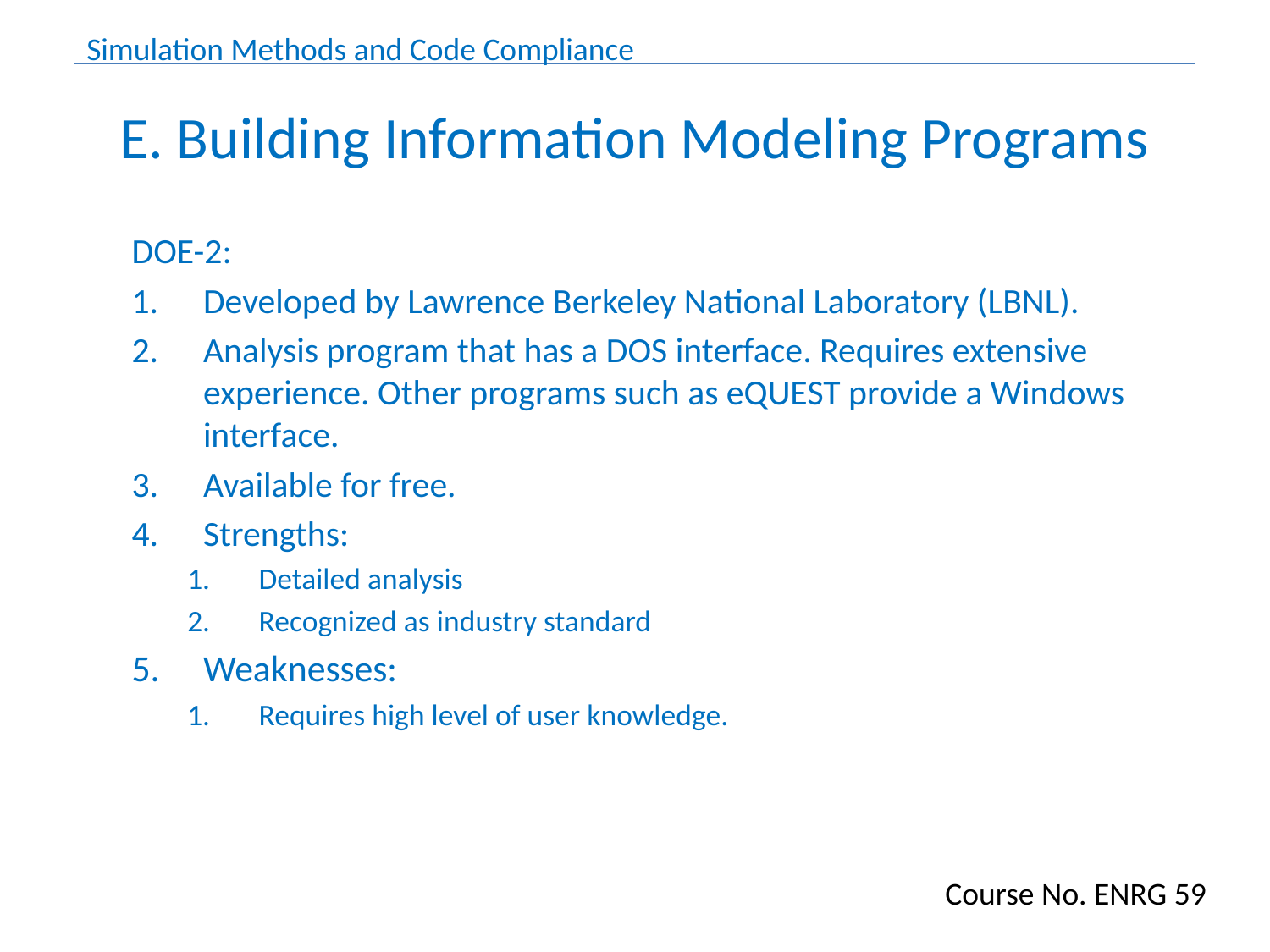

# E. Building Information Modeling Programs
DOE-2:
Developed by Lawrence Berkeley National Laboratory (LBNL).
Analysis program that has a DOS interface. Requires extensive experience. Other programs such as eQUEST provide a Windows interface.
Available for free.
Strengths:
Detailed analysis
Recognized as industry standard
Weaknesses:
Requires high level of user knowledge.